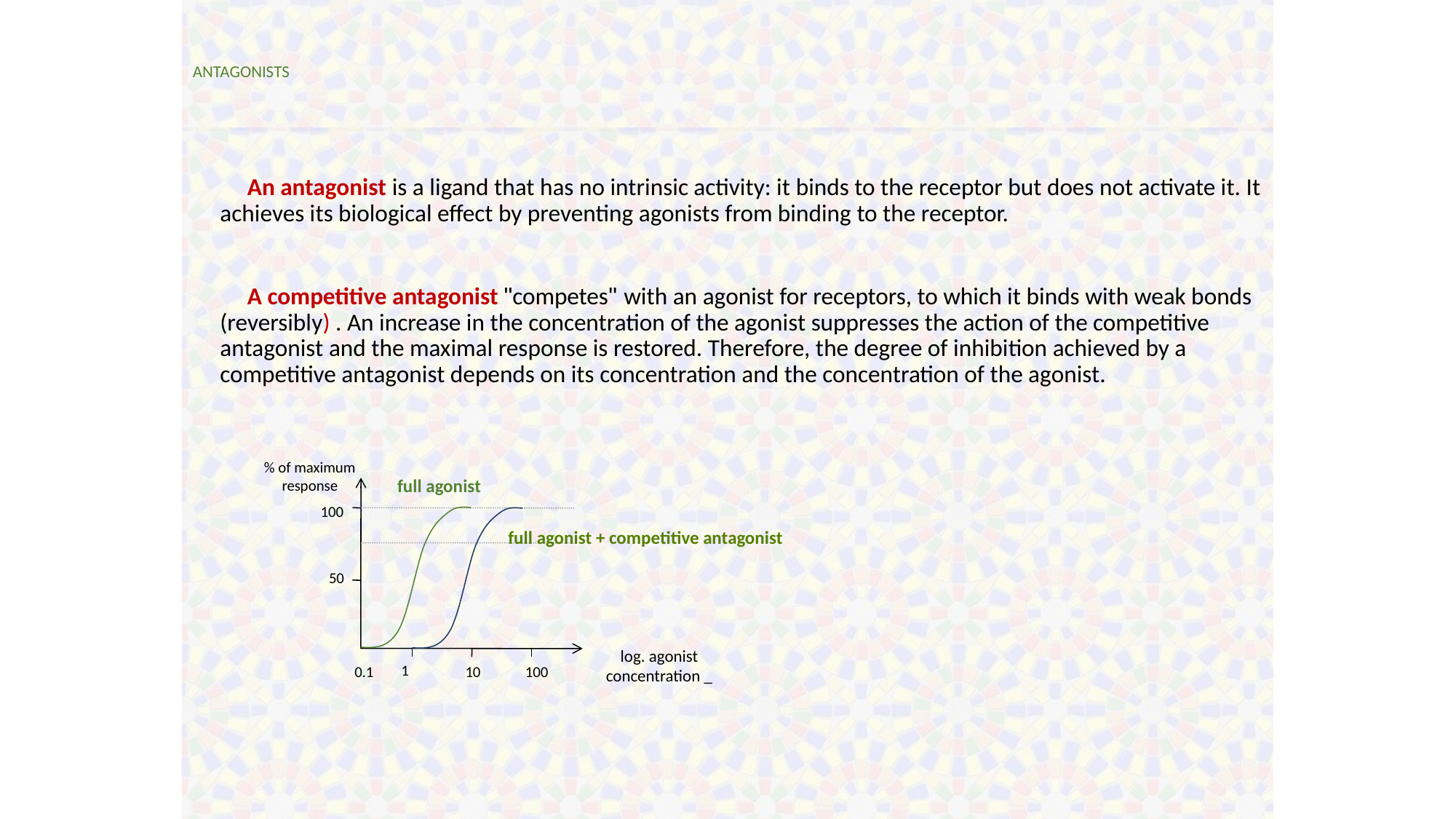

# ANTAGONISTS

          An antagonist is a ligand that has no intrinsic activity: it binds to the receptor but does not activate it. It achieves its biological effect by preventing agonists from binding to the receptor.

          A competitive antagonist "competes" with an agonist for receptors, to which it binds with weak bonds (reversibly) . An increase in the concentration of the agonist suppresses the action of the competitive antagonist and the maximal response is restored. Therefore, the degree of inhibition achieved by a competitive antagonist depends on its concentration and the concentration of the agonist.

% of maximum response
full agonist
100

full agonist + competitive antagonist

50
log. agonist concentration _
1
0.1
10
100